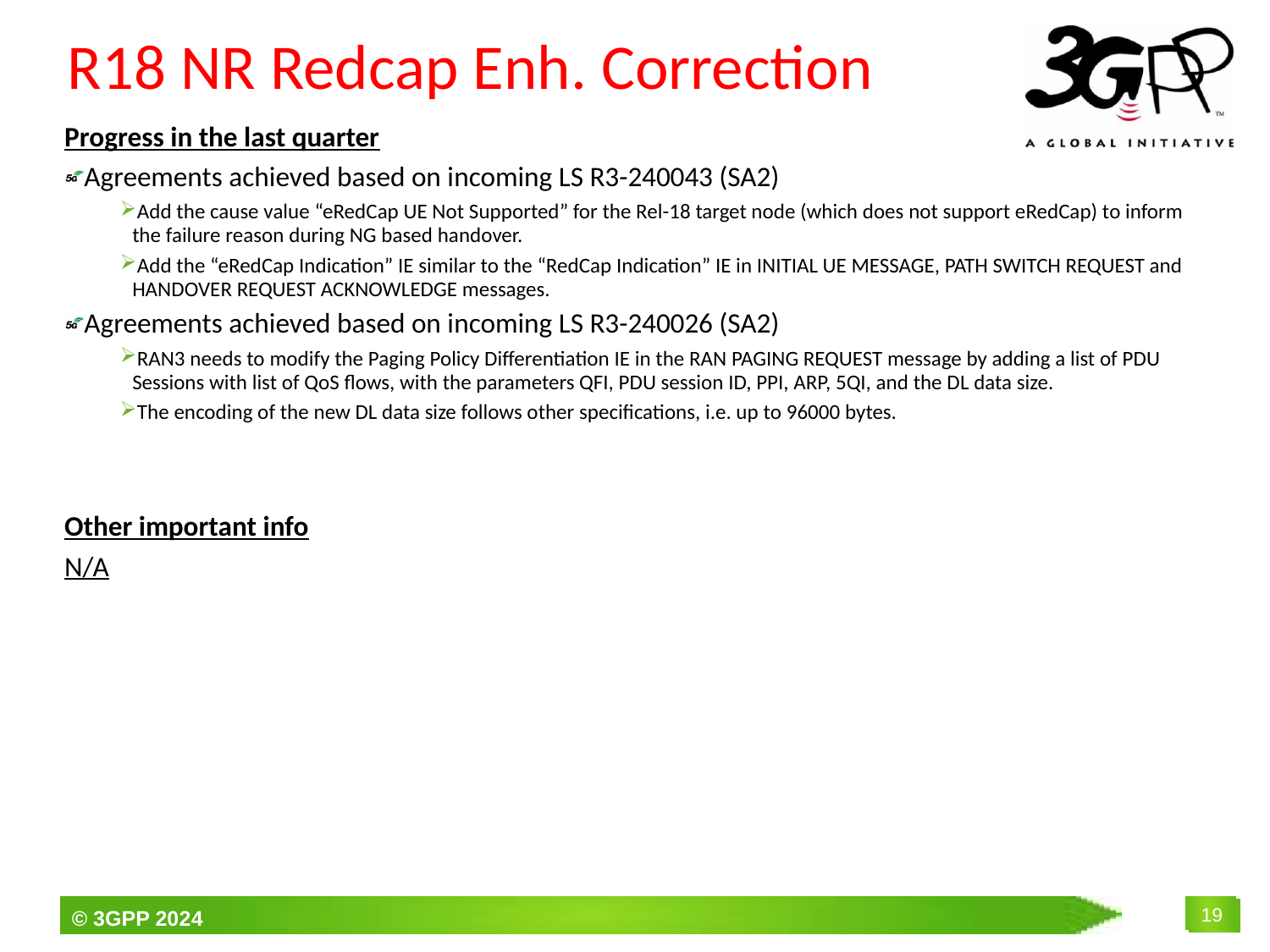

# R18 NR Redcap Enh. Correction
Progress in the last quarter
Agreements achieved based on incoming LS R3-240043 (SA2)
Add the cause value “eRedCap UE Not Supported” for the Rel-18 target node (which does not support eRedCap) to inform the failure reason during NG based handover.
Add the “eRedCap Indication” IE similar to the “RedCap Indication” IE in INITIAL UE MESSAGE, PATH SWITCH REQUEST and HANDOVER REQUEST ACKNOWLEDGE messages.
Agreements achieved based on incoming LS R3-240026 (SA2)
RAN3 needs to modify the Paging Policy Differentiation IE in the RAN PAGING REQUEST message by adding a list of PDU Sessions with list of QoS flows, with the parameters QFI, PDU session ID, PPI, ARP, 5QI, and the DL data size.
The encoding of the new DL data size follows other specifications, i.e. up to 96000 bytes.

Other important info
N/A

19